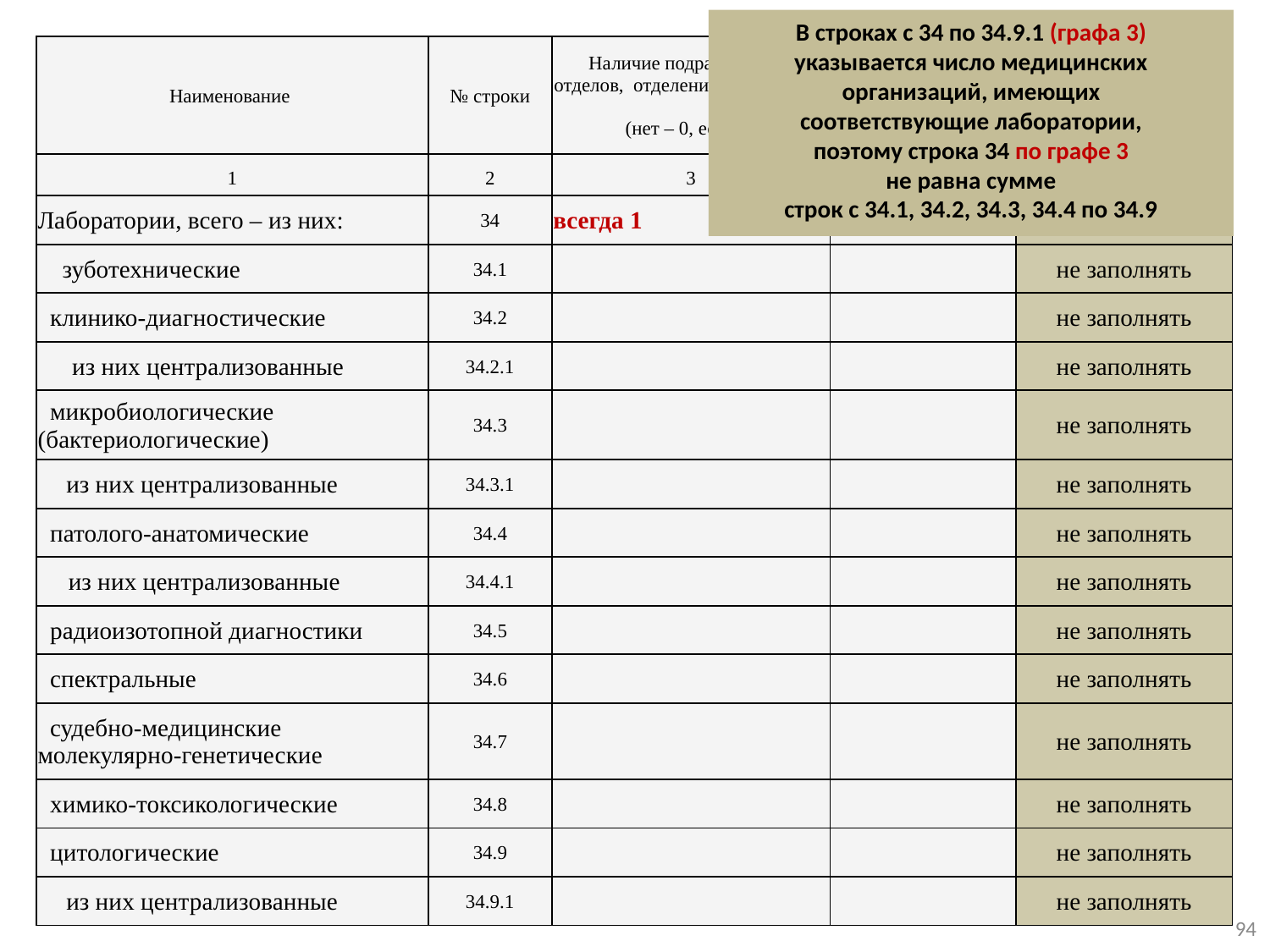

В строках с 34 по 34.9.1 (графа 3)
указывается число медицинских
организаций, имеющих
соответствующие лаборатории,
поэтому строка 34 по графе 3
не равна сумме
строк с 34.1, 34.2, 34.3, 34.4 по 34.9
| Наименование | № строки | Наличие подразделений, отделов, отделений, кабинетов (нет – 0, есть - 1) | Число подразделений, отделов, отделений | ЧислоЧисло кабинетов кабинетов |
| --- | --- | --- | --- | --- |
| 1 | 2 | 3 | 4 | 5 |
| Лаборатории, всего – из них: | 34 | всегда 1 |  | не заполнять |
| зуботехнические | 34.1 |  |  | не заполнять |
| клинико-диагностические | 34.2 |  |  | не заполнять |
| из них централизованные | 34.2.1 |  |  | не заполнять |
| микробиологические (бактериологические) | 34.3 |  |  | не заполнять |
| из них централизованные | 34.3.1 |  |  | не заполнять |
| патолого-анатомические | 34.4 |  |  | не заполнять |
| из них централизованные | 34.4.1 |  |  | не заполнять |
| радиоизотопной диагностики | 34.5 |  |  | не заполнять |
| спектральные | 34.6 |  |  | не заполнять |
| судебно-медицинские молекулярно-генетические | 34.7 |  |  | не заполнять |
| химико-токсикологические | 34.8 |  |  | не заполнять |
| цитологические | 34.9 |  |  | не заполнять |
| из них централизованные | 34.9.1 |  |  | не заполнять |
94